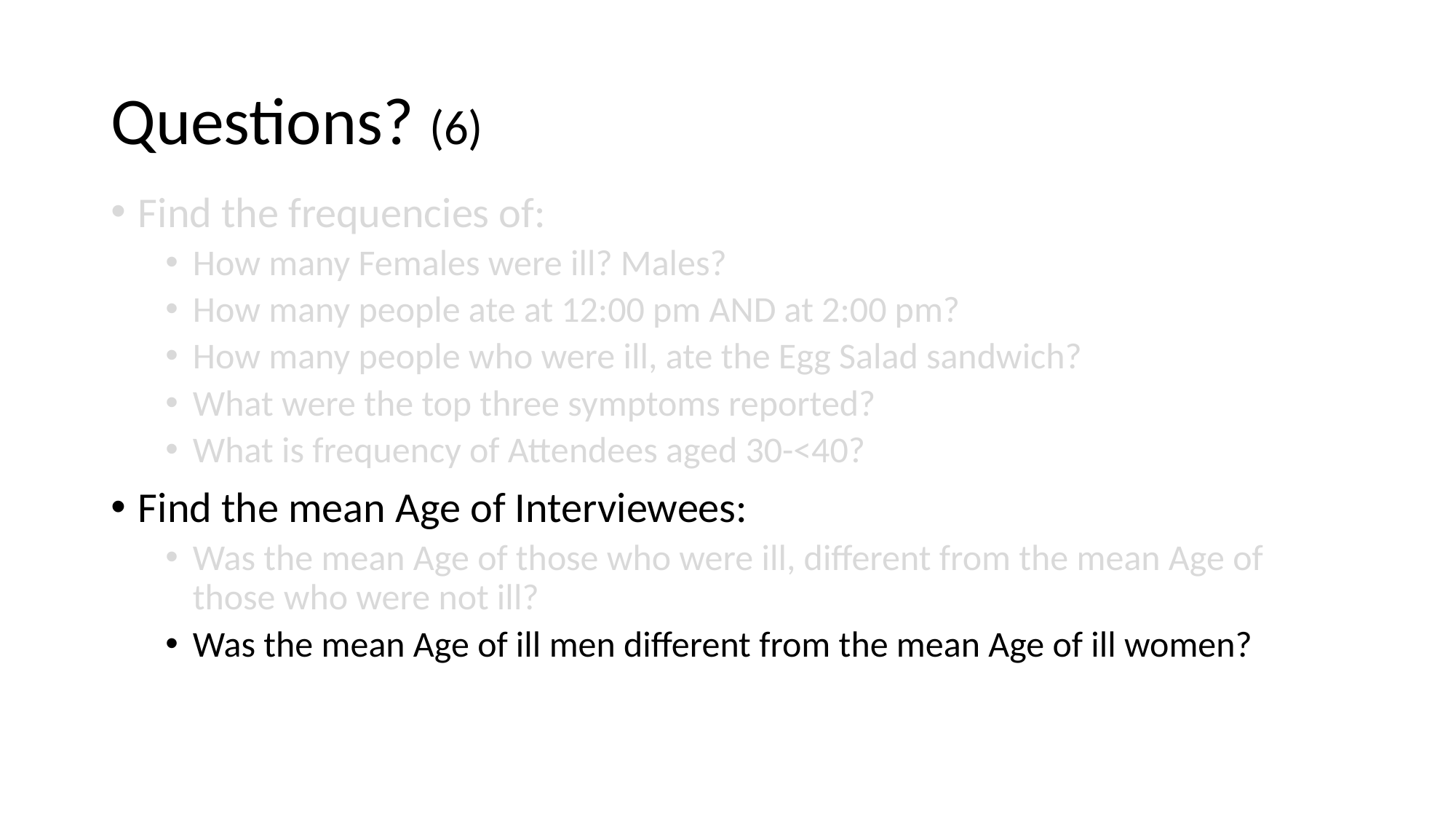

# Questions? (6)
Find the frequencies of:
How many Females were ill? Males?
How many people ate at 12:00 pm AND at 2:00 pm?
How many people who were ill, ate the Egg Salad sandwich?
What were the top three symptoms reported?
What is frequency of Attendees aged 30-<40?
Find the mean Age of Interviewees:
Was the mean Age of those who were ill, different from the mean Age of those who were not ill?
Was the mean Age of ill men different from the mean Age of ill women?